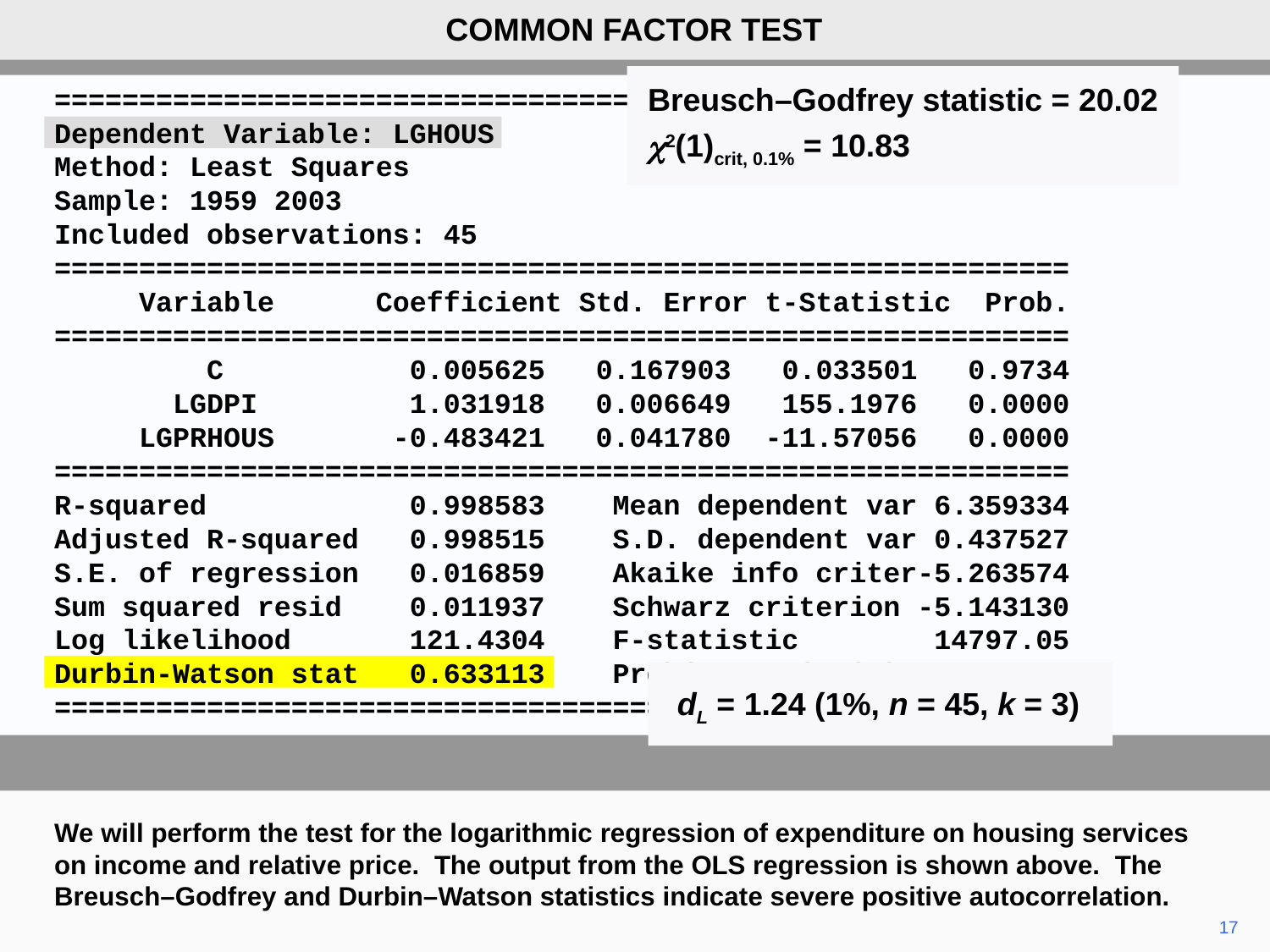

COMMON FACTOR TEST

Breusch–Godfrey statistic = 20.02
χ2(1)crit, 0.1% = 10.83

============================================================
Dependent Variable: LGHOUS
Method: Least Squares
Sample: 1959 2003
Included observations: 45
============================================================
     Variable      Coefficient Std. Error t-Statistic  Prob.
============================================================
         C           0.005625   0.167903   0.033501   0.9734
       LGDPI         1.031918   0.006649   155.1976   0.0000
     LGPRHOUS       -0.483421   0.041780  -11.57056   0.0000
============================================================
R-squared            0.998583    Mean dependent var 6.359334
Adjusted R-squared   0.998515    S.D. dependent var 0.437527
S.E. of regression   0.016859    Akaike info criter-5.263574
Sum squared resid    0.011937    Schwarz criterion -5.143130
Log likelihood       121.4304    F-statistic        14797.05
Durbin-Watson stat   0.633113    Prob(F-statistic)  0.000000
============================================================

dL = 1.24 (1%, n = 45, k = 3)

We will perform the test for the logarithmic regression of expenditure on housing services on income and relative price.  The output from the OLS regression is shown above.  The Breusch–Godfrey and Durbin–Watson statistics indicate severe positive autocorrelation.
17